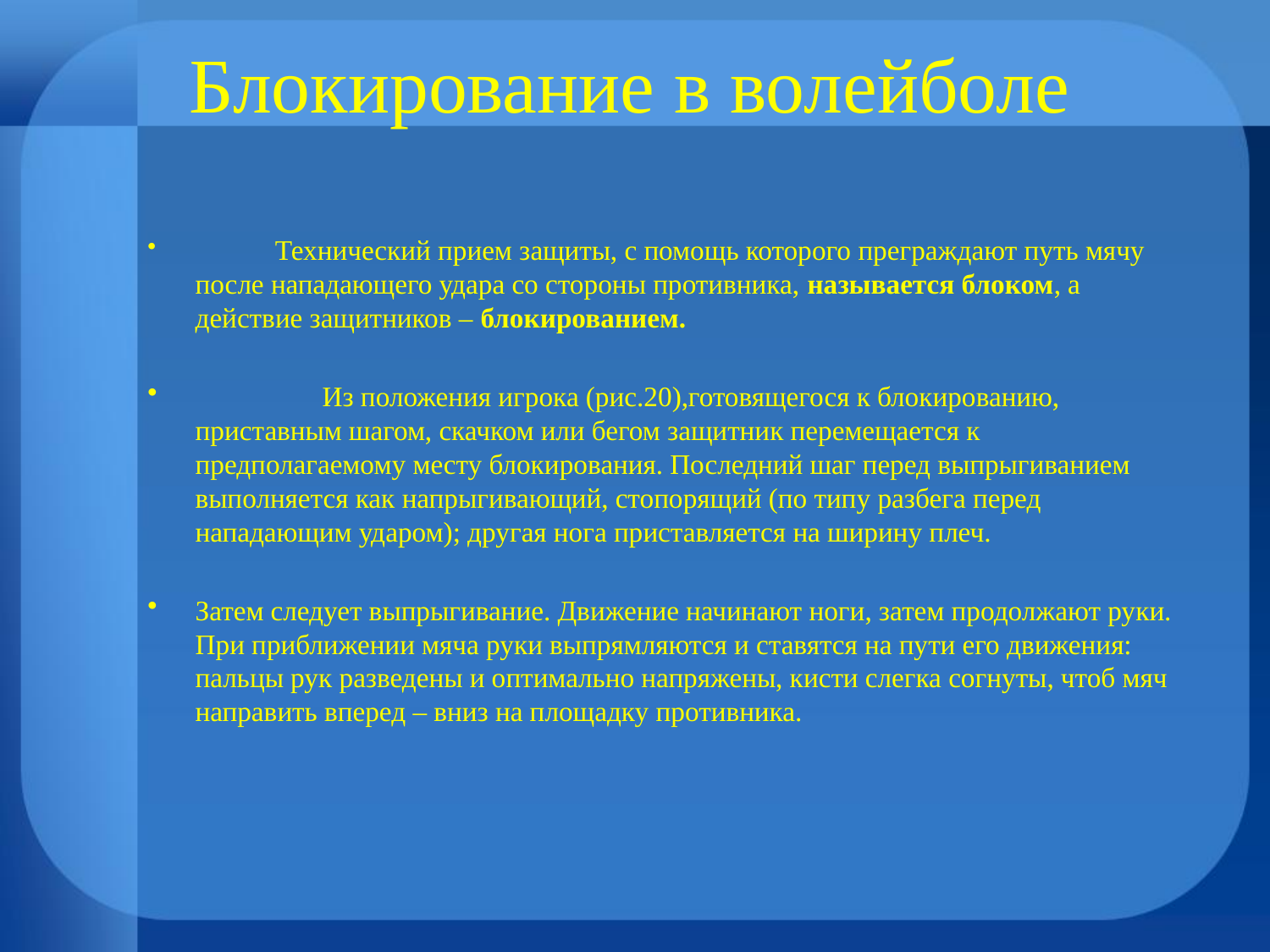

# Блокирование в волейболе

             Технический прием защиты, с помощь которого преграждают путь мячу после нападающего удара со стороны противника, называется блоком, а действие защитников – блокированием.

	Из положения игрока (рис.20),готовящегося к блокированию, приставным шагом, скачком или бегом защитник перемещается к предполагаемому месту блокирования. Последний шаг перед выпрыгиванием выполняется как напрыгивающий, стопорящий (по типу разбега перед нападающим ударом); другая нога приставляется на ширину плеч.

Затем следует выпрыгивание. Движение начинают ноги, затем продолжают руки. При приближении мяча руки выпрямляются и ставятся на пути его движения: пальцы рук разведены и оптимально напряжены, кисти слегка согнуты, чтоб мяч направить вперед – вниз на площадку противника.